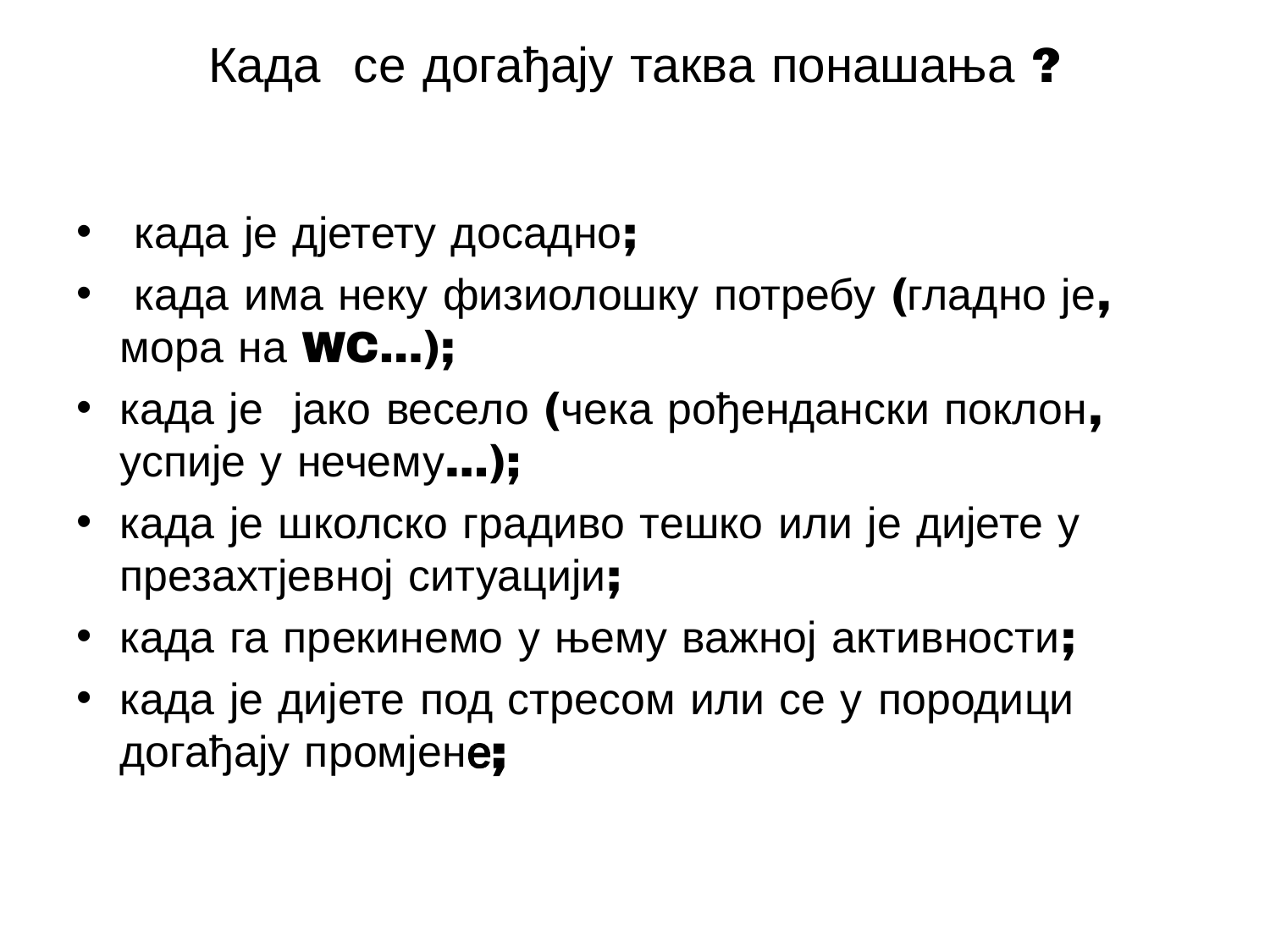

# Када  се догађају таква понашања ?

 када је дјетету досадно;
 када има неку физиолошку потребу (гладно је, мора на WC…);
када је  јако весело (чека рођендански поклон, успије у нечему…);
када је школско градиво тешко или је дијете у презахтјевној ситуацији;
када га прекинемо у њему важној активности;
када је дијете под стресом или се у породици догађају промјене;